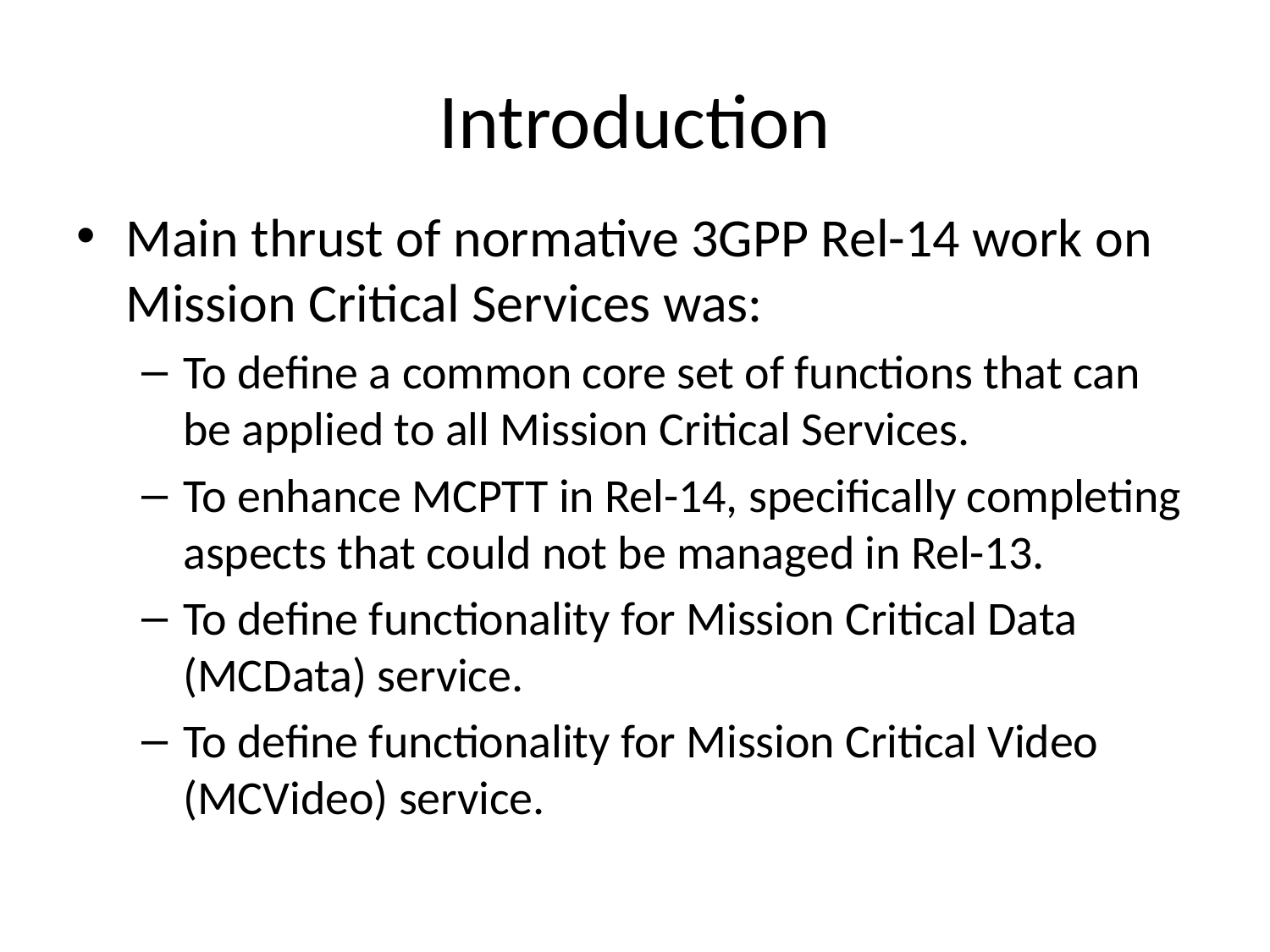

# Introduction
Main thrust of normative 3GPP Rel-14 work on Mission Critical Services was:
To define a common core set of functions that can be applied to all Mission Critical Services.
To enhance MCPTT in Rel-14, specifically completing aspects that could not be managed in Rel-13.
To define functionality for Mission Critical Data (MCData) service.
To define functionality for Mission Critical Video (MCVideo) service.